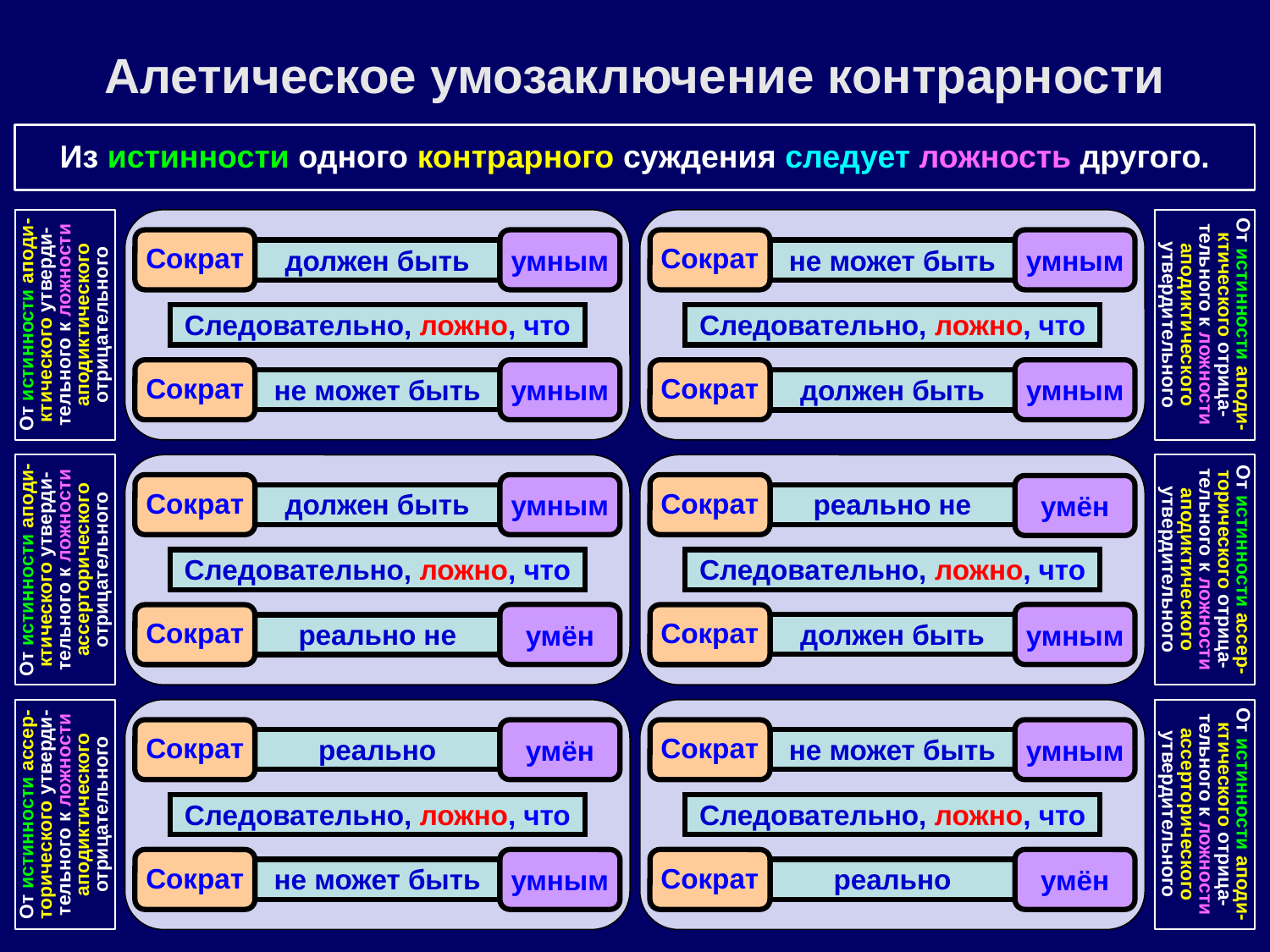

Алетическое умозаключение контрарности
Из истинности одного контрарного суждения следует ложность другого.

Сократ
умным
Сократ
умным
должен быть
не может быть
От истинности аподи-ктического утверди-тельного к ложности аподиктического отрицательного
От истинности аподи-ктического отрица-тельного к ложности аподиктического утвердительного
Следовательно, ложно, что
Следовательно, ложно, что
Сократ
умным
Сократ
умным
не может быть
должен быть

Сократ
умным
Сократ
умён
должен быть
реально не
От истинности аподи-ктического утверди-тельного к ложности ассерторического отрицательного
От истинности ассер-торического отрица-тельного к ложности аподиктического утвердительного
Следовательно, ложно, что
Следовательно, ложно, что
умён
умным
Сократ
Сократ
должен быть
реально не

Сократ
умён
Сократ
умным
реально
не может быть
От истинности ассер-торического утверди-тельного к ложности аподиктического отрицательного
От истинности аподи-ктического отрица-тельного к ложности ассерторического утвердительного
Следовательно, ложно, что
Следовательно, ложно, что
Сократ
умным
Сократ
умён
не может быть
реально